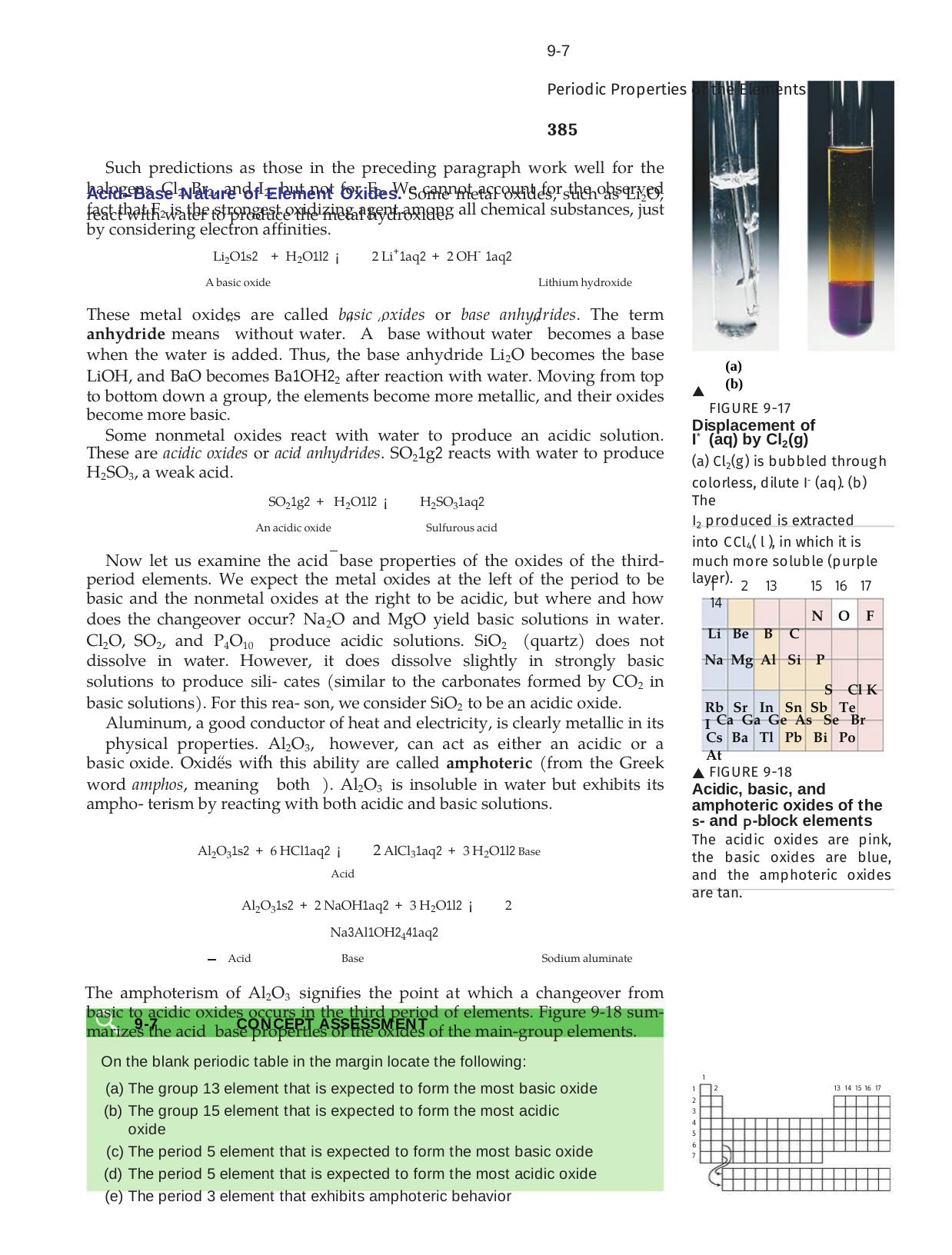

9-7	Periodic Properties of the Elements	385

Such predictions as those in the preceding paragraph work well for the halogens  Cl2, Br2, and I2, but not for F2. We cannot account for the observed fact that F2 is the strongest oxidizing agent among all chemical substances, just by considering electron affinities.
Acid  Base Nature of Element Oxides. Some metal oxides, such as Li2O, react with water to produce the metal hydroxide.

Li2O1s2    +  H2O1l2  ¡   2 Li+1aq2  +  2 OH-1aq2
A basic oxide	Lithium hydroxide

These  metal  oxides  are  called  basic  oxides  or  base  anhydrides.  The  term anhydride means   without water.   A   base without water   becomes a base when the water is added. Thus, the base anhydride Li2O becomes the base LiOH, and BaO becomes Ba1OH22 after reaction with water. Moving from top to bottom down a group, the elements become more metallic, and their oxides become more basic.
Some nonmetal oxides react with water to produce an acidic solution. These are acidic oxides or acid anhydrides. SO21g2 reacts with water to produce H2SO3, a weak acid.

(a)	(b)
 FIGURE 9-17
Displacement of I*(aq) by Cl2(g)
(a) Cl2(g) is bubbled through colorless, dilute I-(aq). (b) The
I2 produced is extracted into CCl4( l ), in which it is much more soluble (purple layer).

SO21g2  +  H2O1l2  ¡   H2SO31aq2
An acidic oxide	Sulfurous acid

Now let us examine the acid  base properties of the oxides of the third- period elements. We expect the metal oxides at the left of the period to be basic and the nonmetal oxides at the right to be acidic, but where and how does the changeover occur? Na2O and MgO yield basic solutions in water. Cl2O, SO2, and P4O10  produce acidic solutions. SiO2  (quartz) does not dissolve in water. However, it does dissolve slightly in strongly basic solutions to produce sili- cates (similar to the carbonates formed by CO2 in basic solutions). For this rea- son, we consider SiO2 to be an acidic oxide.
Aluminum, a good conductor of heat and electricity, is clearly metallic in its
physical properties. Al2O3,  however, can act as either an acidic or a basic oxide. Oxides with this ability are called amphoteric (from the Greek word amphos, meaning   both  ). Al2O3  is insoluble in water but exhibits its ampho- terism by reacting with both acidic and basic solutions.
Al2O31s2  +  6 HCl1aq2  ¡   2 AlCl31aq2  +  3 H2O1l2 Base	Acid
 Al2O31s2  +  2 NaOH1aq2  +  3 H2O1l2  ¡   2 Na3Al1OH2441aq2
Acid	Base	Sodium aluminate

The amphoterism of Al2O3  signifies the point at which a changeover from basic to acidic oxides occurs in the third period of elements. Figure 9-18 sum- marizes the acid  base properties of the oxides of the main-group elements.

1	2    13   14
Li   Be    B    C
15   16   17
N    O    F
Na  Mg  Al   Si    P	S    Cl K   Ca  Ga  Ge  As   Se   Br
Rb  Sr   In   Sn  Sb   Te    I
Cs  Ba   Tl   Pb   Bi   Po   At

 FIGURE 9-18
Acidic, basic, and amphoteric oxides of the s- and p-block elements
The acidic oxides are pink, the basic oxides are blue, and the amphoteric oxides are tan.

9-7	CONCEPT ASSESSMENT

On the blank periodic table in the margin locate the following:
1
The group 13 element that is expected to form the most basic oxide
The group 15 element that is expected to form the most acidic oxide
The period 5 element that is expected to form the most basic oxide
The period 5 element that is expected to form the most acidic oxide
The period 3 element that exhibits amphoteric behavior
2
13  14  15 16  17
1
2
3
4
5
6
7